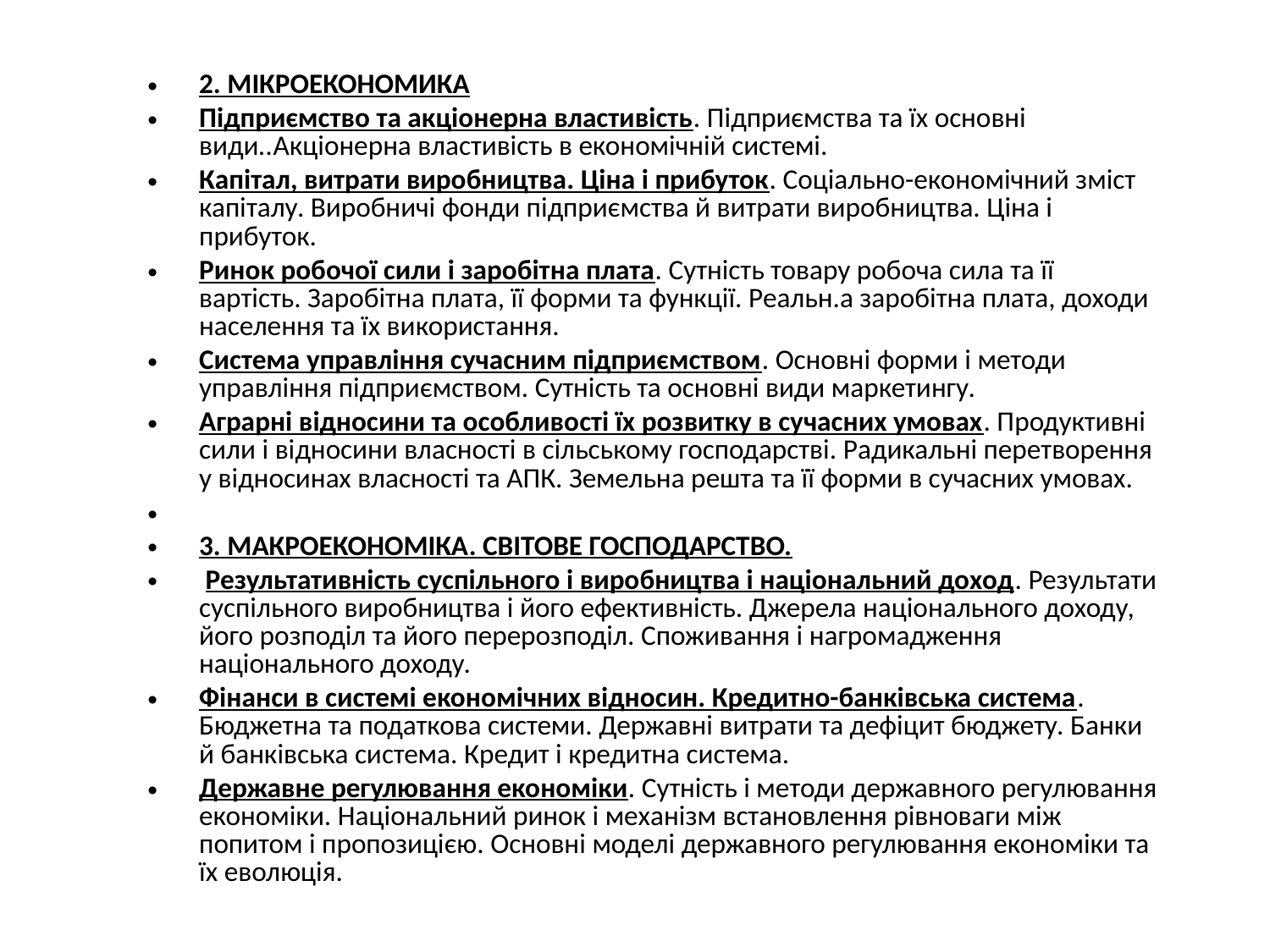

2. МІКРОЕКОНОМИКА
Підприємство та акціонерна властивість. Підприємства та їх основні види..Акціонерна властивість в економічній системі.
Капітал, витрати виробництва. Ціна і прибуток. Соціально-економічний зміст капіталу. Виробничі фонди підприємства й витрати виробництва. Ціна і прибуток.
Ринок робочої сили і заробітна плата. Сутність товару робоча сила та її вартість. Заробітна плата, її форми та функції. Реальн.а заробітна плата, доходи населення та їх використання.
Система управління сучасним підприємством. Основні форми і методи управління підприємством. Сутність та основні види маркетингу.
Аграрні відносини та особливості їх розвитку в сучасних умовах. Продуктивні сили і відносини власності в сільському господарстві. Радикальні перетворення у відносинах власності та АПК. Земельна решта та її форми в сучасних умовах.

3. МАКРОЕКОНОМІКА. СВІТОВЕ ГОСПОДАРСТВО.
 Результативність суспільного і виробництва і національний доход. Результати суспільного виробництва і його ефективність. Джерела національного доходу, його розподіл та його перерозподіл. Споживання і нагромадження національного доходу.
Фінанси в системі економічних відносин. Кредитно-банківська система. Бюджетна та податкова системи. Державні витрати та дефіцит бюджету. Банки й банківська система. Кредит і кредитна система.
Державне регулювання економіки. Сутність і методи державного регулювання економіки. Національний ринок і механізм встановлення рівноваги між попитом і пропозицією. Основні моделі державного регулювання економіки та їх еволюція.